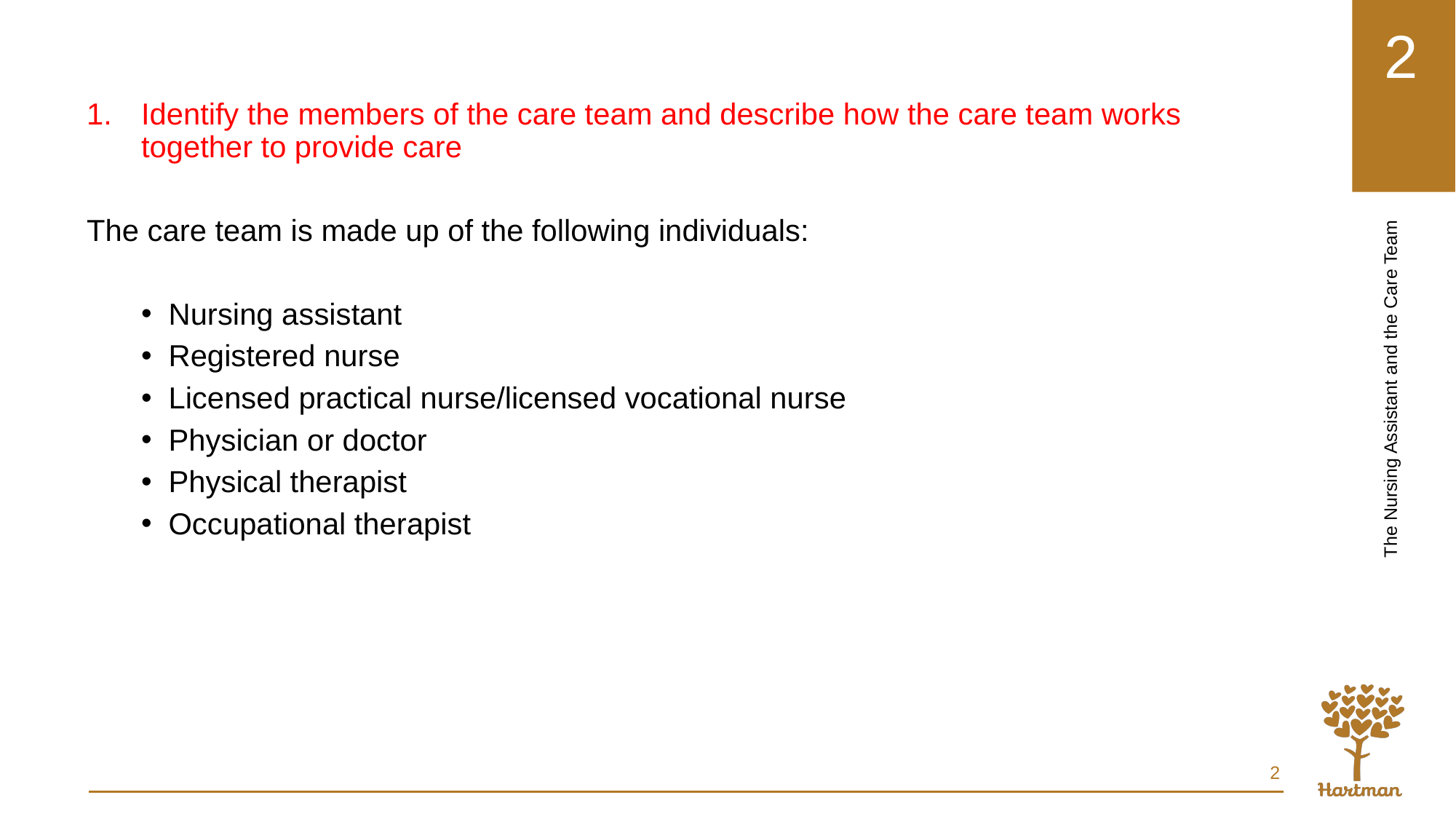

Identify the members of the care team and describe how the care team works together to provide care

The care team is made up of the following individuals:

Nursing assistant
Registered nurse
Licensed practical nurse/licensed vocational nurse
Physician or doctor
Physical therapist
Occupational therapist

2